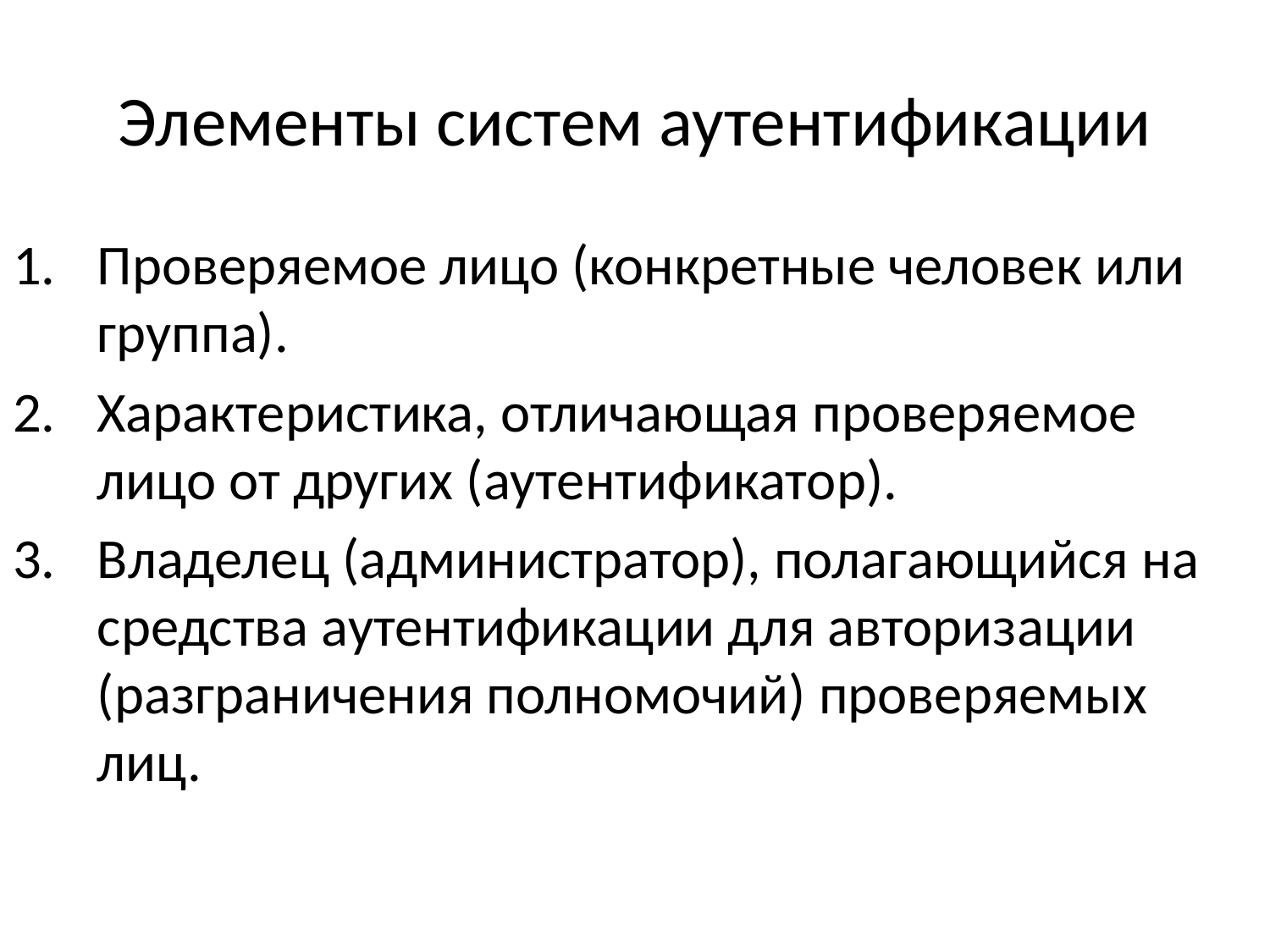

# Элементы систем аутентификации
Проверяемое лицо (конкретные человек или группа).
Характеристика, отличающая проверяемое лицо от других (аутентификатор).
Владелец (администратор), полагающийся на средства аутентификации для авторизации (разграничения полномочий) проверяемых лиц.